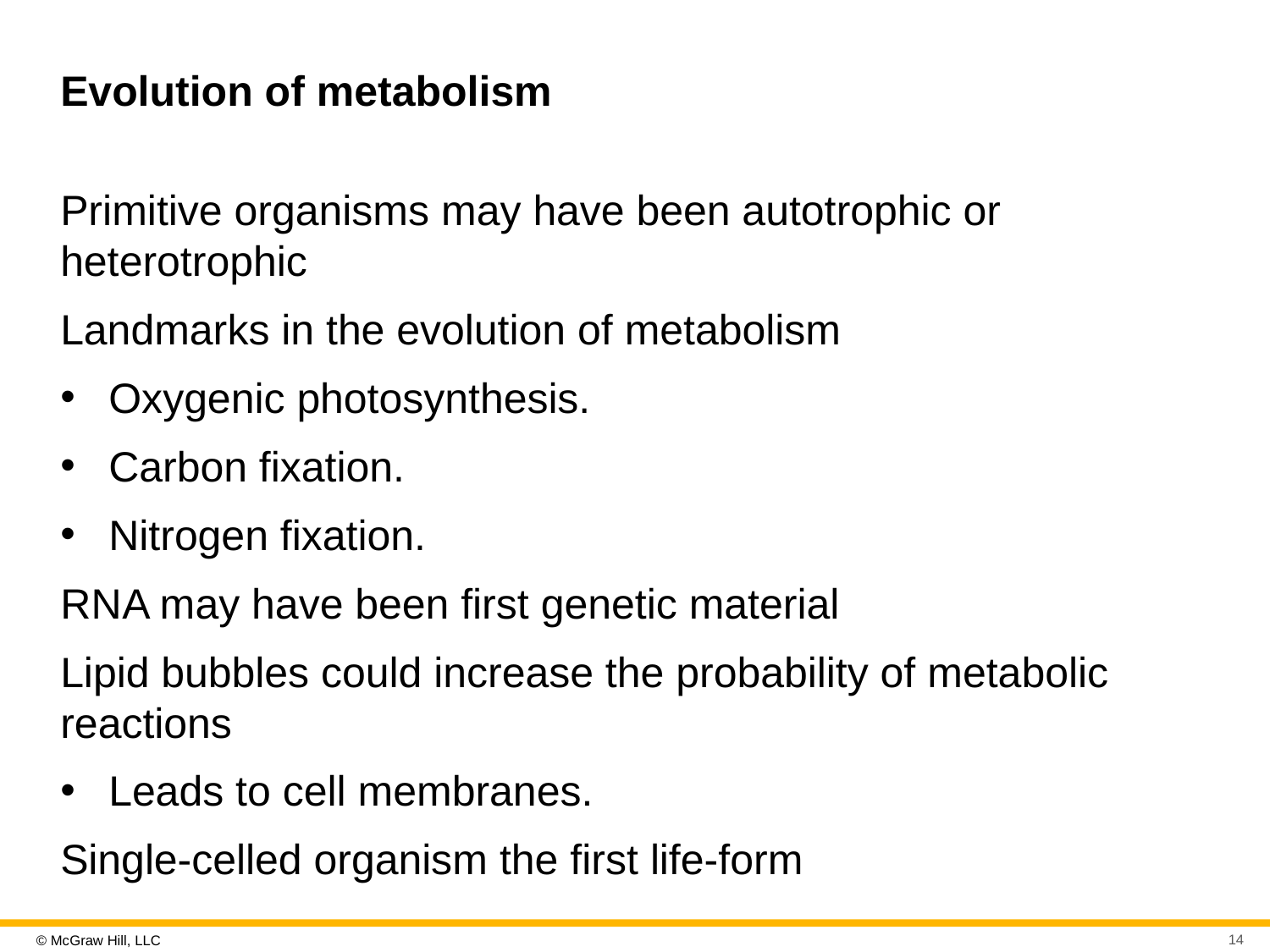

# Evolution of metabolism
Primitive organisms may have been autotrophic or heterotrophic
Landmarks in the evolution of metabolism
Oxygenic photosynthesis.
Carbon fixation.
Nitrogen fixation.
R N A may have been first genetic material
Lipid bubbles could increase the probability of metabolic reactions
Leads to cell membranes.
Single-celled organism the first life-form
14